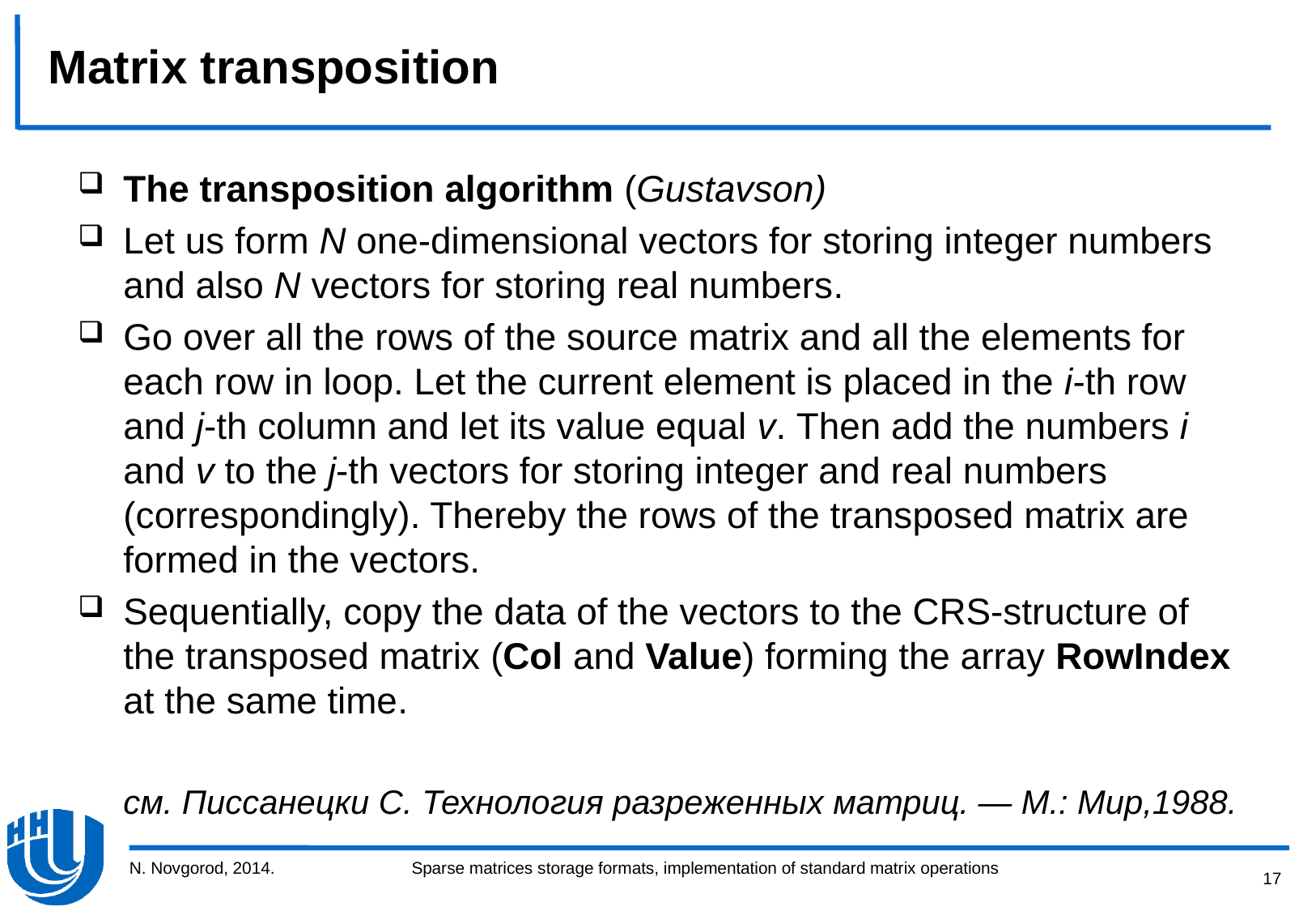

# Matrix transposition
The transposition algorithm (Gustavson)
Let us form N one-dimensional vectors for storing integer numbers  and also N vectors for storing real numbers.
Go over all the rows of the source matrix and all the elements for each row in loop. Let the current element is placed in the i-th row and j-th column and let its value equal v. Then add the numbers i and v to the j-th vectors for storing integer and real numbers (correspondingly). Thereby the rows of the transposed matrix are formed in the vectors.
Sequentially, copy the data of the vectors to the CRS-structure of the transposed matrix (Col and Value) forming the array RowIndex at the same time.

см. Писсанецки С. Технология разреженных матриц. — М.: Мир,1988.

N. Novgorod, 2014.
17
Sparse matrices storage formats, implementation of standard matrix operations